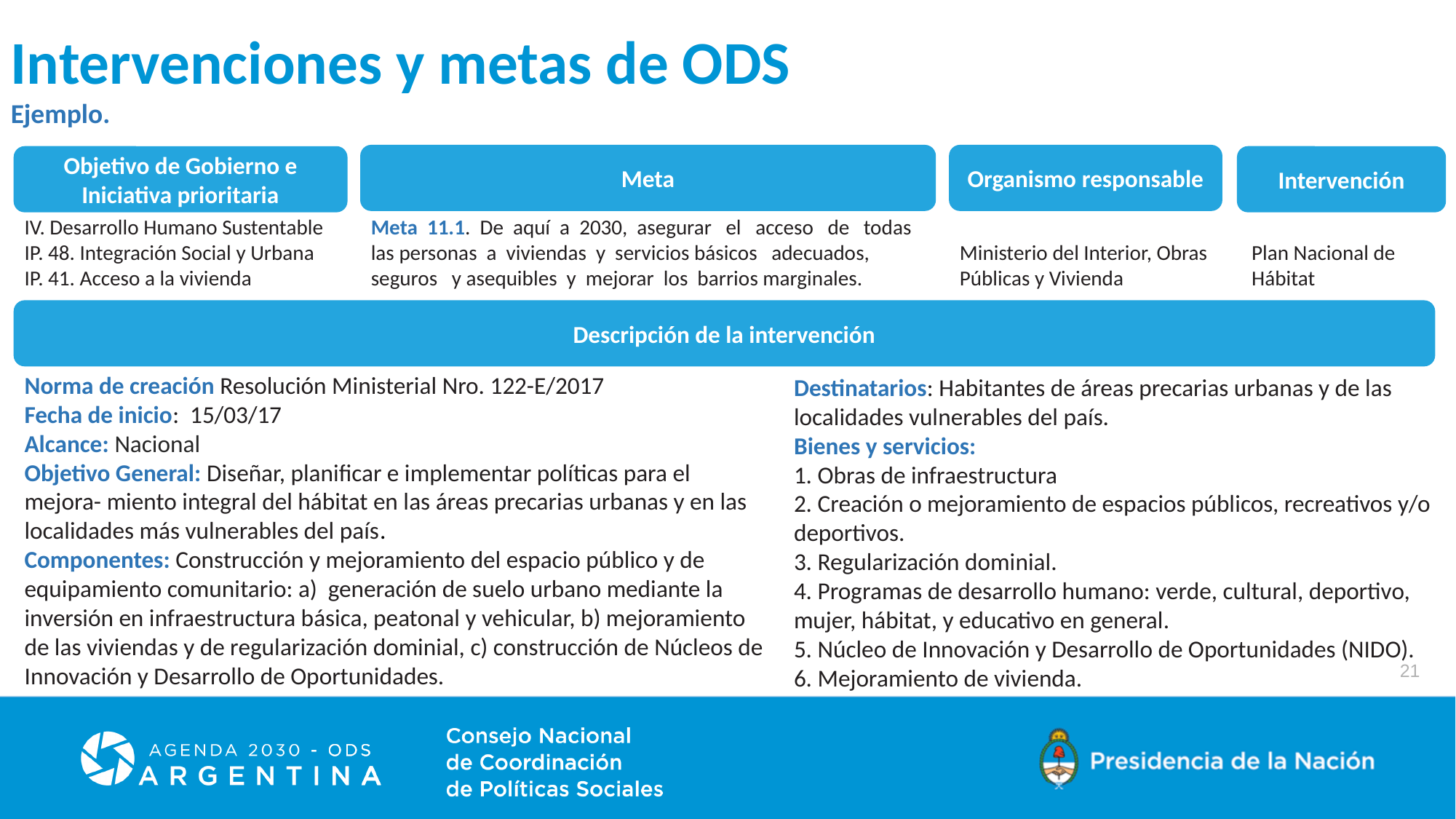

Intervenciones y metas de ODS
Ejemplo.
Meta
Organismo responsable
Objetivo de Gobierno e Iniciativa prioritaria
Intervención
IV. Desarrollo Humano Sustentable
IP. 48. Integración Social y Urbana
IP. 41. Acceso a la vivienda
Meta  11.1.  De  aquí  a  2030,  asegurar   el   acceso   de   todas   las personas  a  viviendas  y  servicios básicos   adecuados,   seguros   y asequibles  y  mejorar  los  barrios marginales.
Plan Nacional de Hábitat
Ministerio del Interior, Obras Públicas y Vivienda
Descripción de la intervención
Norma de creación Resolución Ministerial Nro. 122-E/2017
Fecha de inicio:  15/03/17
Alcance: Nacional
Objetivo General: Diseñar, planificar e implementar políticas para el mejora- miento integral del hábitat en las áreas precarias urbanas y en las localidades más vulnerables del país.
Componentes: Construcción y mejoramiento del espacio público y de equipamiento comunitario: a)  generación de suelo urbano mediante la inversión en infraestructura básica, peatonal y vehicular, b) mejoramiento de las viviendas y de regularización dominial, c) construcción de Núcleos de Innovación y Desarrollo de Oportunidades.
Destinatarios: Habitantes de áreas precarias urbanas y de las localidades vulnerables del país.
Bienes y servicios:
1. Obras de infraestructura
2. Creación o mejoramiento de espacios públicos, recreativos y/o deportivos.
3. Regularización dominial.
4. Programas de desarrollo humano: verde, cultural, deportivo, mujer, hábitat, y educativo en general.
5. Núcleo de Innovación y Desarrollo de Oportunidades (NIDO).
6. Mejoramiento de vivienda.
21